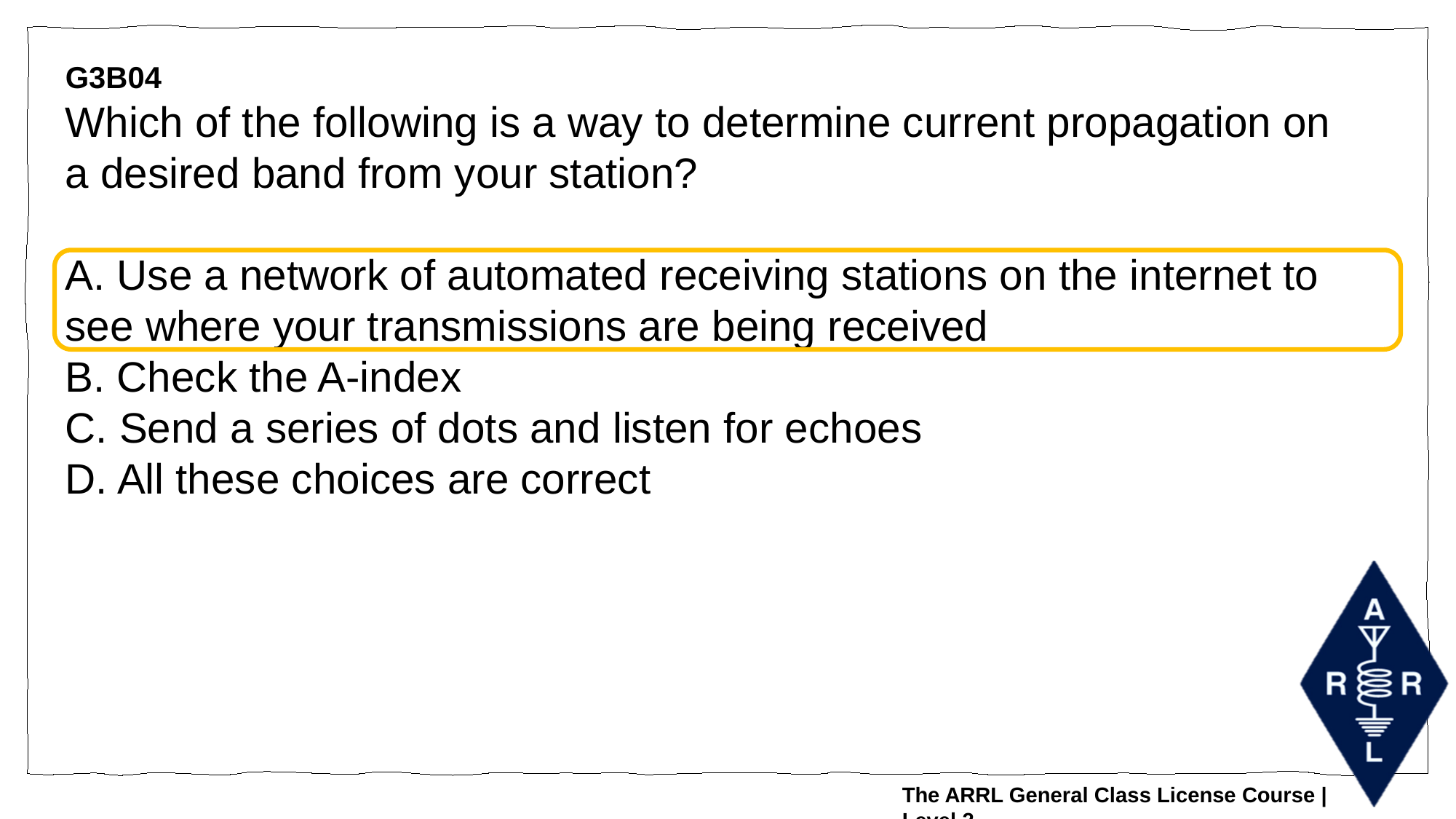

G3B04
Which of the following is a way to determine current propagation on a desired band from your station?

A. Use a network of automated receiving stations on the internet to see where your transmissions are being received
B. Check the A-index
C. Send a series of dots and listen for echoes
D. All these choices are correct